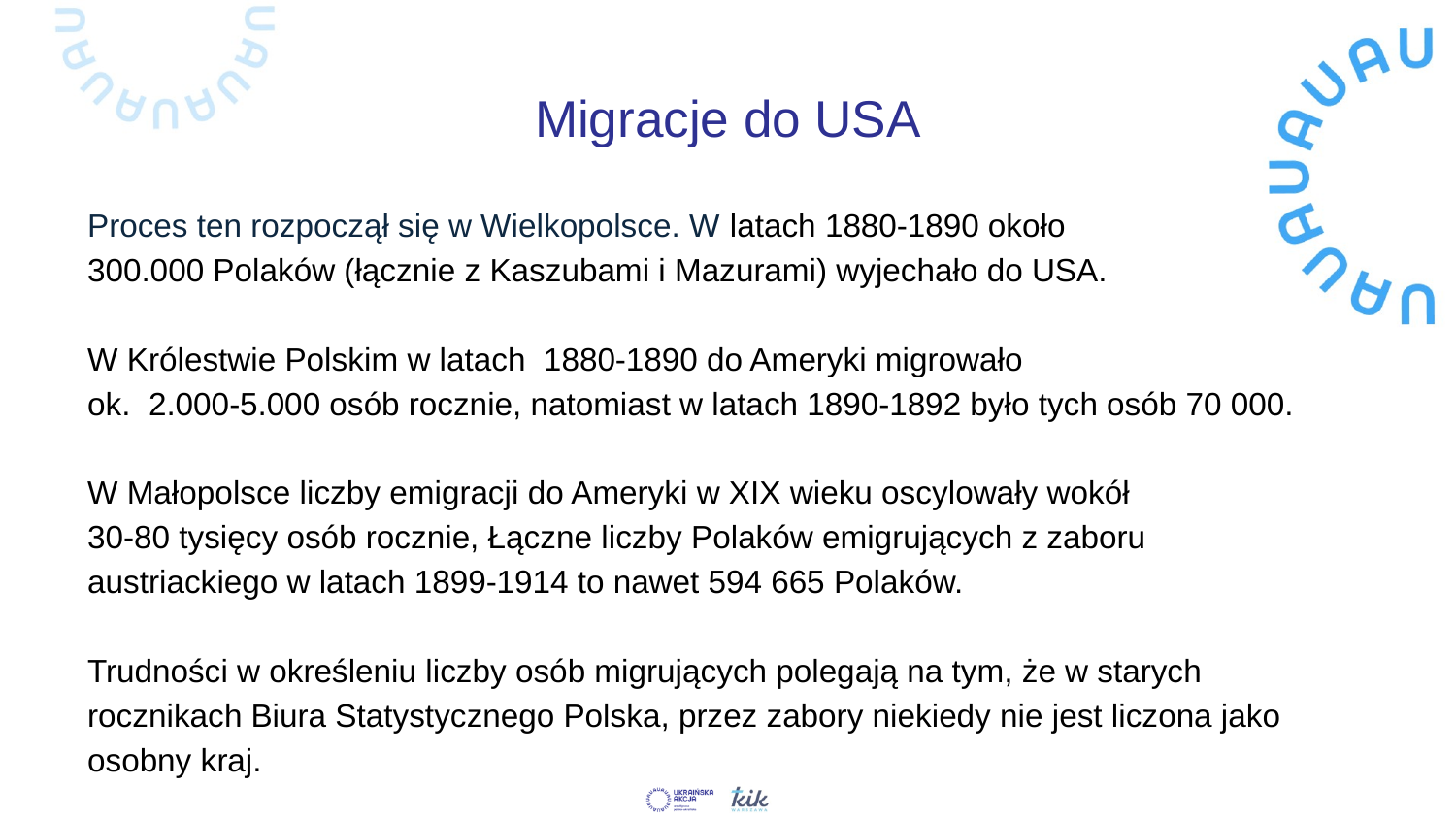

# Migracje do USA
Proces ten rozpoczął się w Wielkopolsce. W latach 1880-1890 około
300.000 Polaków (łącznie z Kaszubami i Mazurami) wyjechało do USA.

W Królestwie Polskim w latach  1880-1890 do Ameryki migrowało
ok.  2.000-5.000 osób rocznie, natomiast w latach 1890-1892 było tych osób 70 000.

W Małopolsce liczby emigracji do Ameryki w XIX wieku oscylowały wokół
30-80 tysięcy osób rocznie, Łączne liczby Polaków emigrujących z zaboru
austriackiego w latach 1899-1914 to nawet 594 665 Polaków.

Trudności w określeniu liczby osób migrujących polegają na tym, że w starych rocznikach Biura Statystycznego Polska, przez zabory niekiedy nie jest liczona jako osobny kraj.